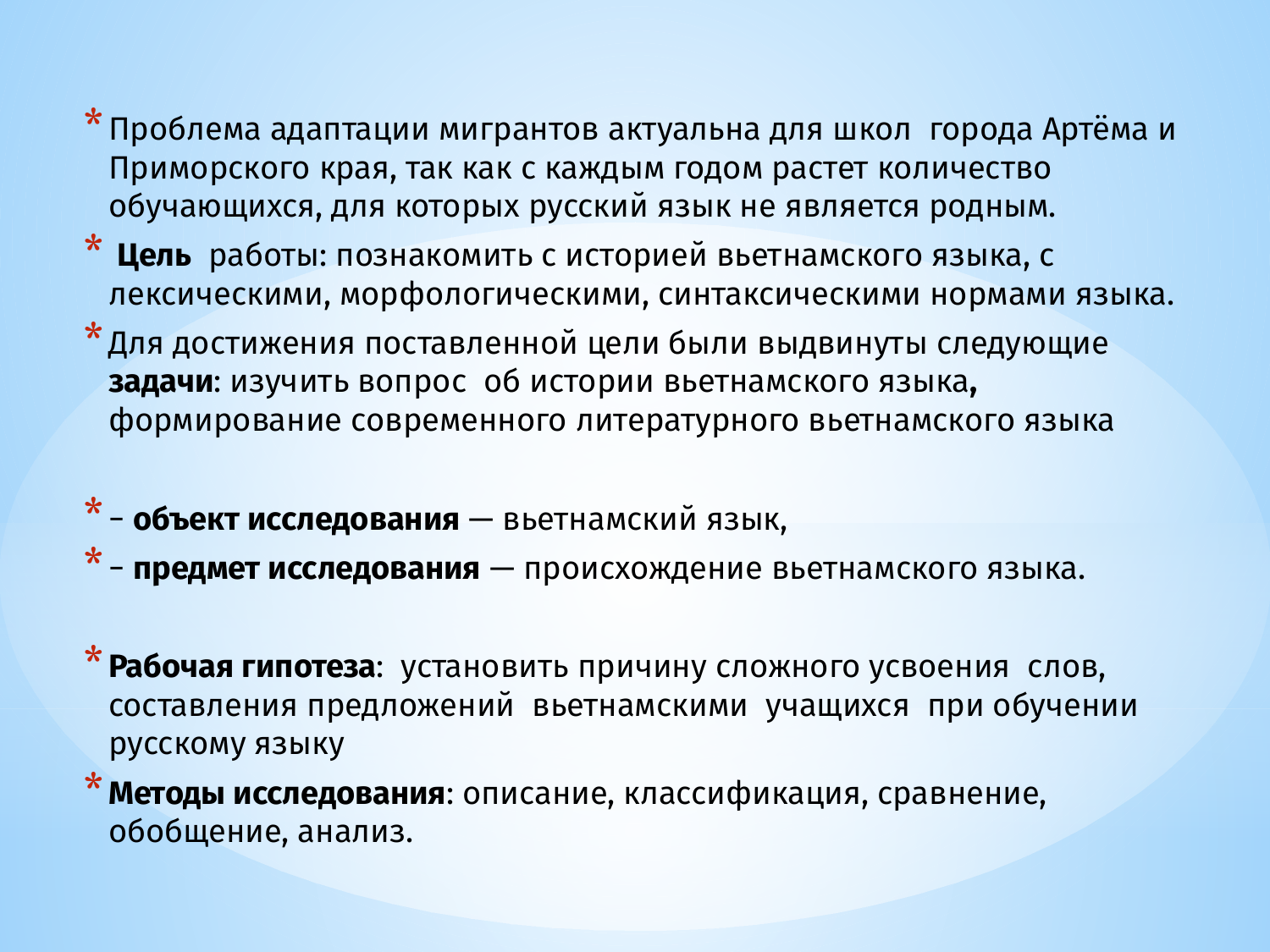

Проблема адаптации мигрантов актуальна для школ  города Артёма и Приморского края, так как с каждым годом растет количество обучающихся, для которых русский язык не является родным.
 Цель  работы: познакомить с историей вьетнамского языка, с лексическими, морфологическими, синтаксическими нормами языка.
Для достижения поставленной цели были выдвинуты следующие задачи: изучить вопрос  об истории вьетнамского языка, формирование современного литературного вьетнамского языка

− объект исследования — вьетнамский язык,
− предмет исследования — происхождение вьетнамского языка.

Рабочая гипотеза:  установить причину сложного усвоения  слов, составления предложений  вьетнамскими  учащихся  при обучении русскому языку
Методы исследования: описание, классификация, сравнение, обобщение, анализ.